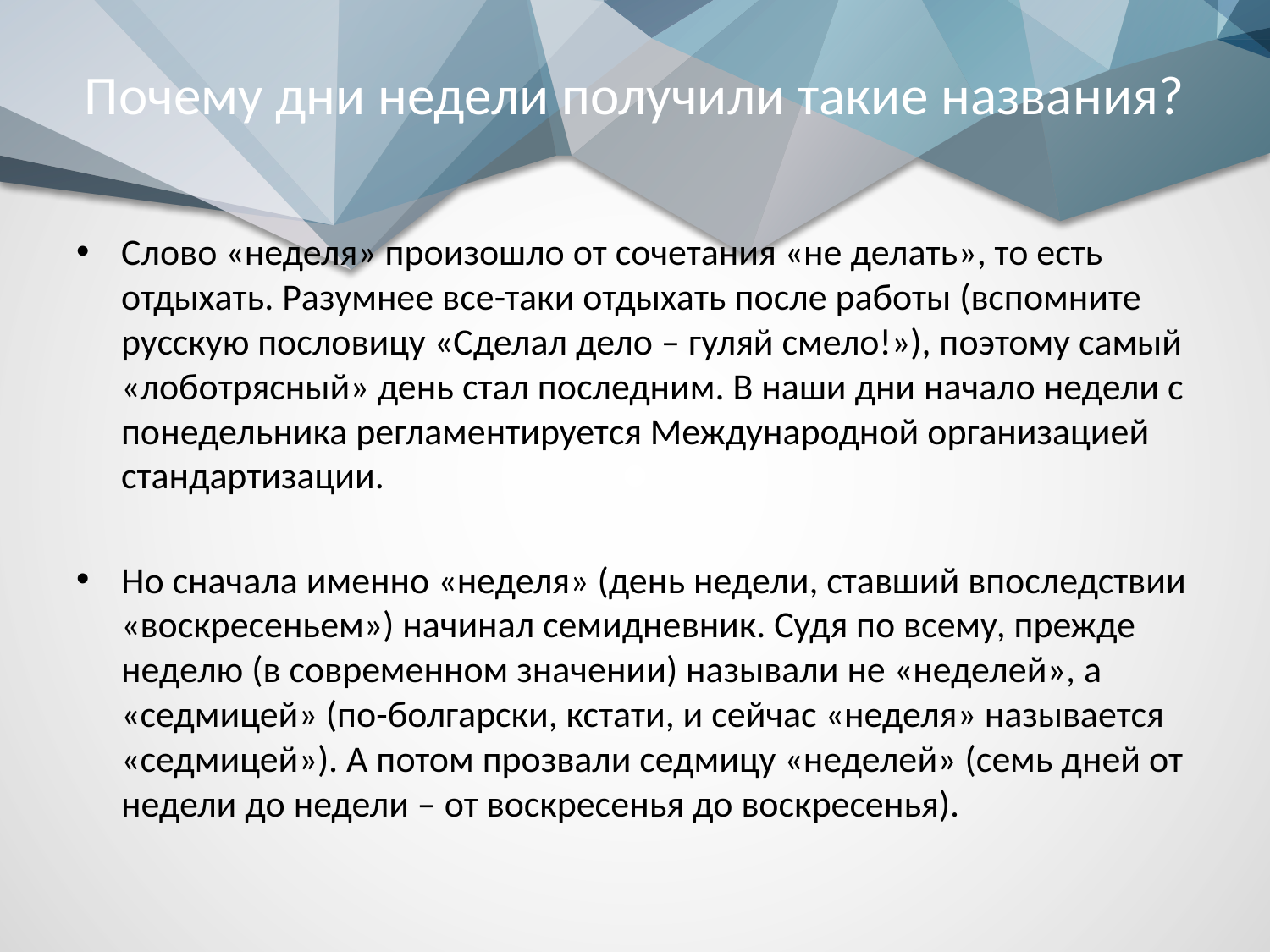

# Почему дни недели получили такие названия?
Слово «неделя» произошло от сочетания «не делать», то есть отдыхать. Разумнее все-таки отдыхать после работы (вспомните русскую пословицу «Сделал дело – гуляй смело!»), поэтому самый «лоботрясный» день стал последним. В наши дни начало недели с понедельника регламентируется Международной организацией стандартизации.

Но сначала именно «неделя» (день недели, ставший впоследствии «воскресеньем») начинал семидневник. Судя по всему, прежде неделю (в современном значении) называли не «неделей», а «седмицей» (по-болгарски, кстати, и сейчас «неделя» называется «седмицей»). А потом прозвали седмицу «неделей» (семь дней от недели до недели – от воскресенья до воскресенья).